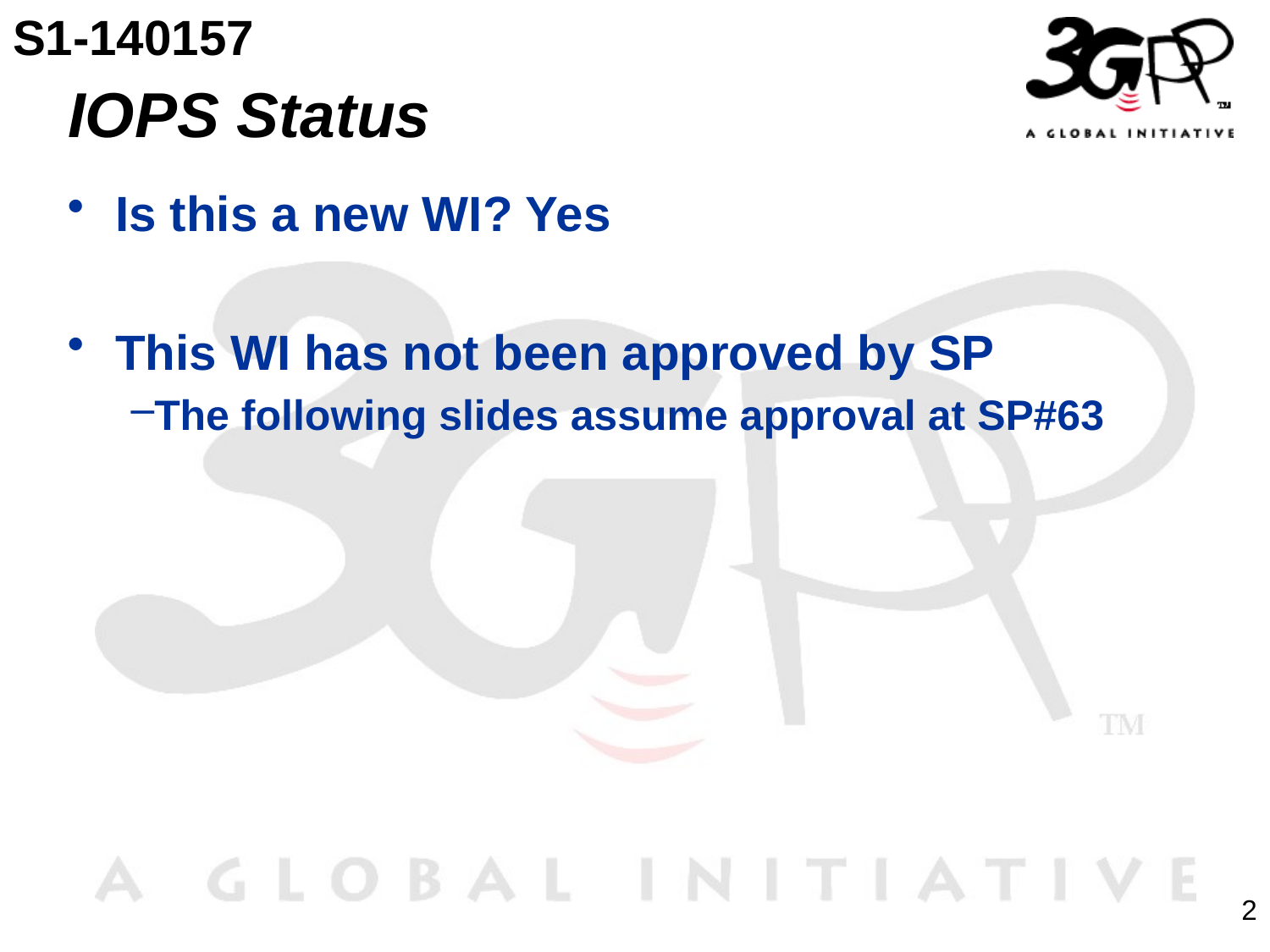

S1-140157
# IOPS Status
Is this a new WI? Yes

This WI has not been approved by SP
The following slides assume approval at SP#63
2